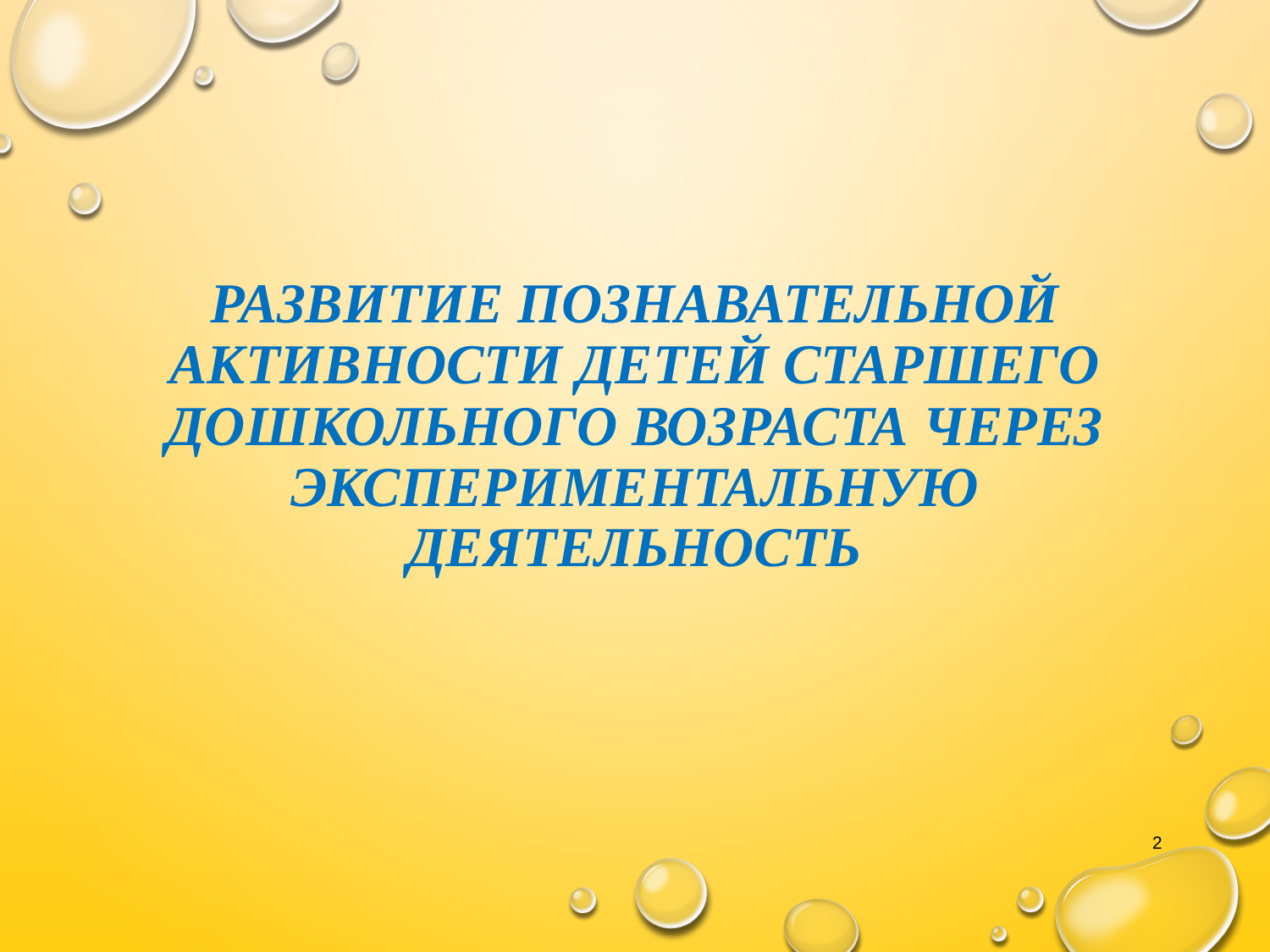

# Развитие познавательной активности детей старшего дошкольного возраста через экспериментальную деятельность
2